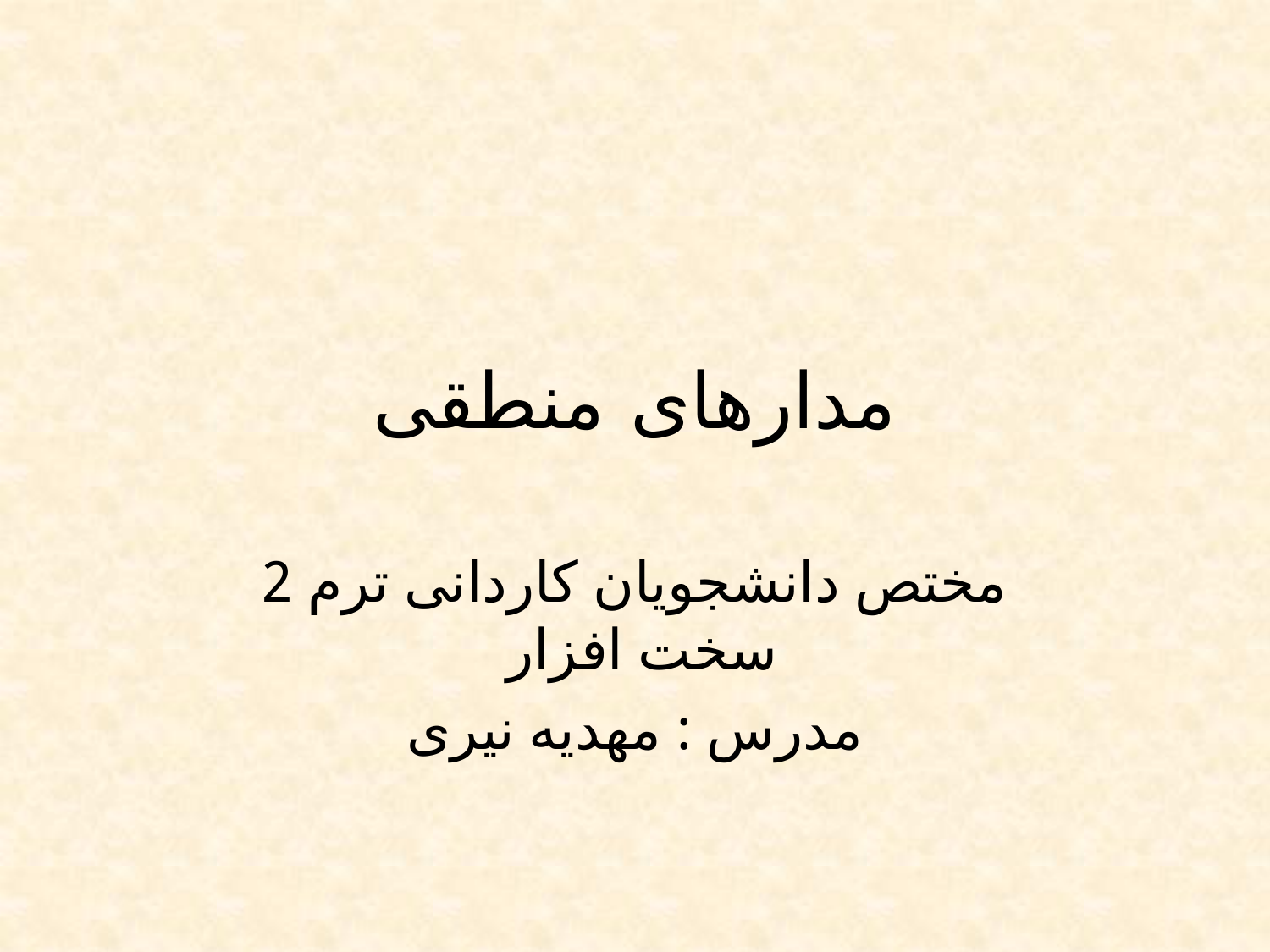

# مدارهای منطقی
مختص دانشجویان کاردانی ترم 2 سخت افزار
مدرس : مهدیه نیری